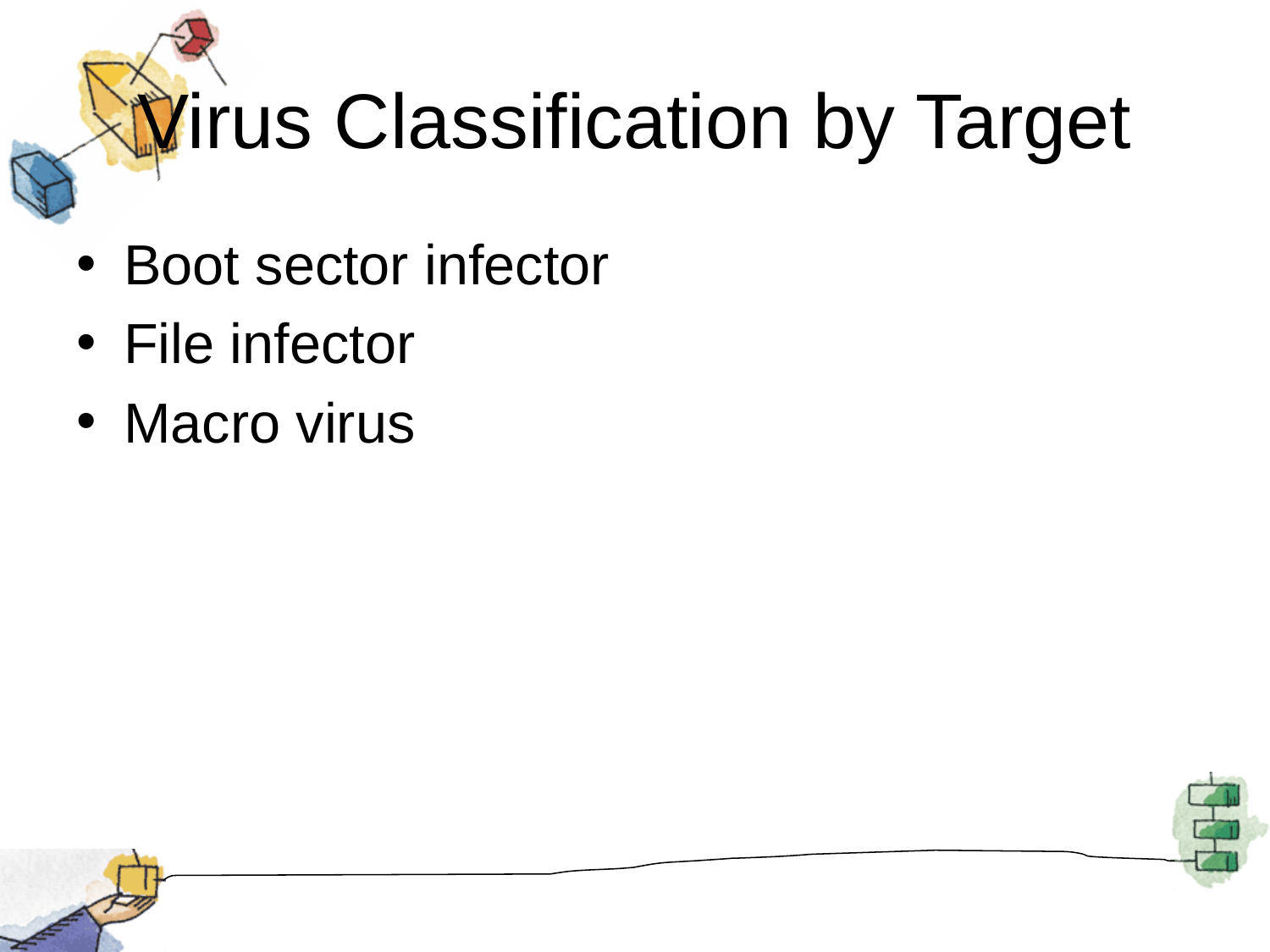

# Virus Classification by Target
Boot sector infector
File infector
Macro virus